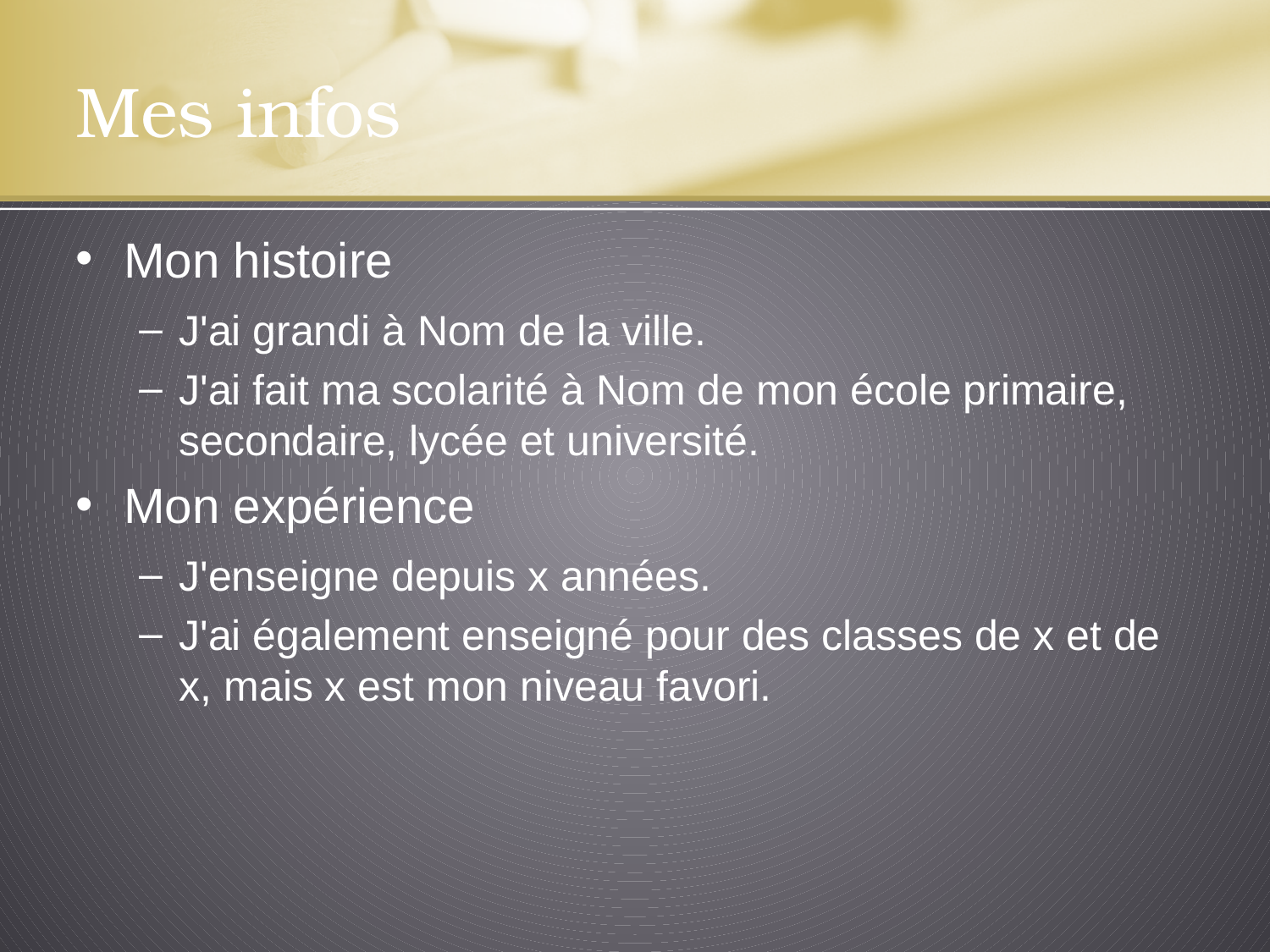

# Mes infos
Mon histoire
J'ai grandi à Nom de la ville.
J'ai fait ma scolarité à Nom de mon école primaire, secondaire, lycée et université.
Mon expérience
J'enseigne depuis x années.
J'ai également enseigné pour des classes de x et de x, mais x est mon niveau favori.